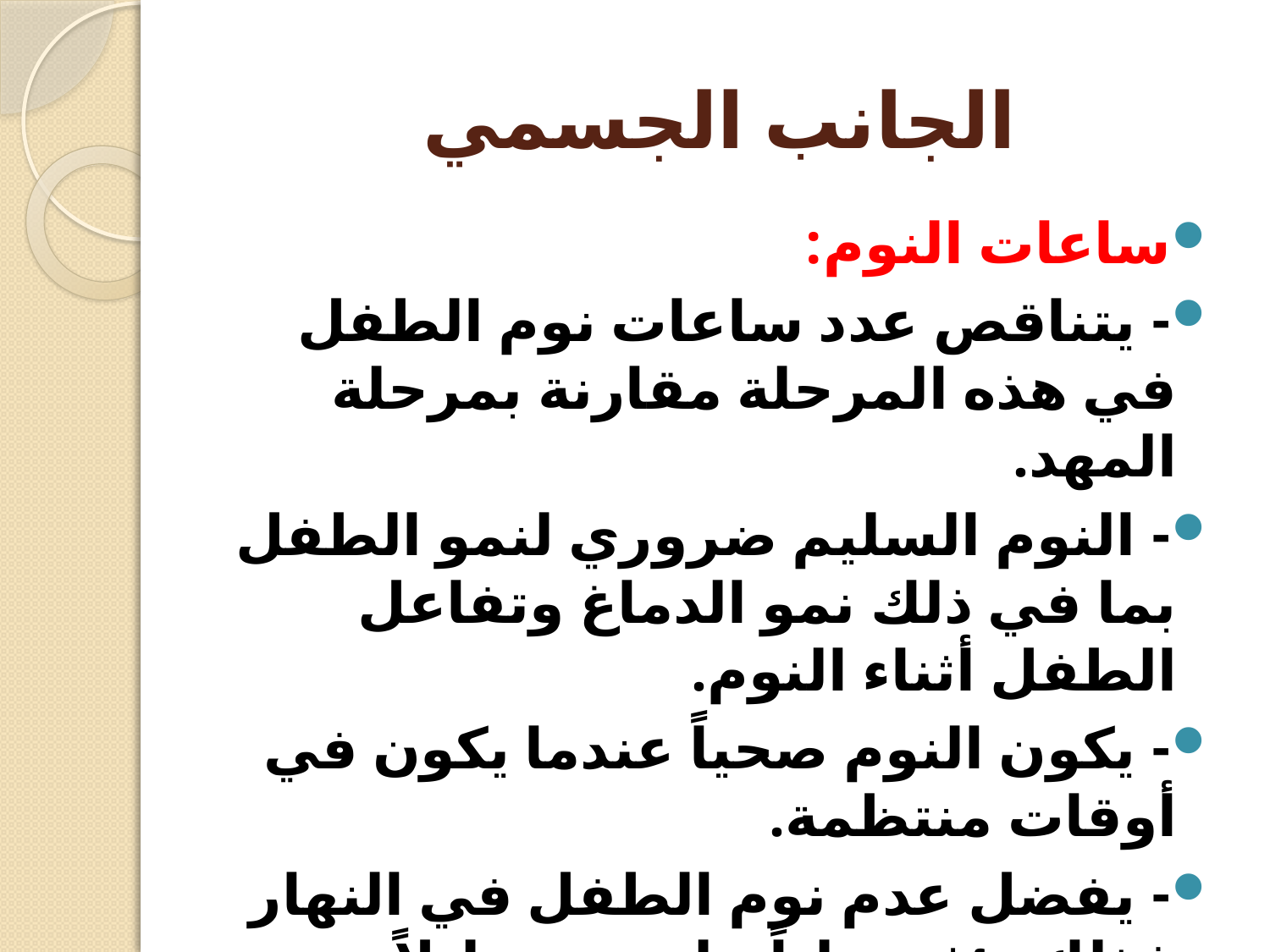

# الجانب الجسمي
ساعات النوم:
- يتناقص عدد ساعات نوم الطفل في هذه المرحلة مقارنة بمرحلة المهد.
- النوم السليم ضروري لنمو الطفل بما في ذلك نمو الدماغ وتفاعل الطفل أثناء النوم.
- يكون النوم صحياً عندما يكون في أوقات منتظمة.
- يفضل عدم نوم الطفل في النهار فذلك يؤثر سلباً على نومه ليلاً.